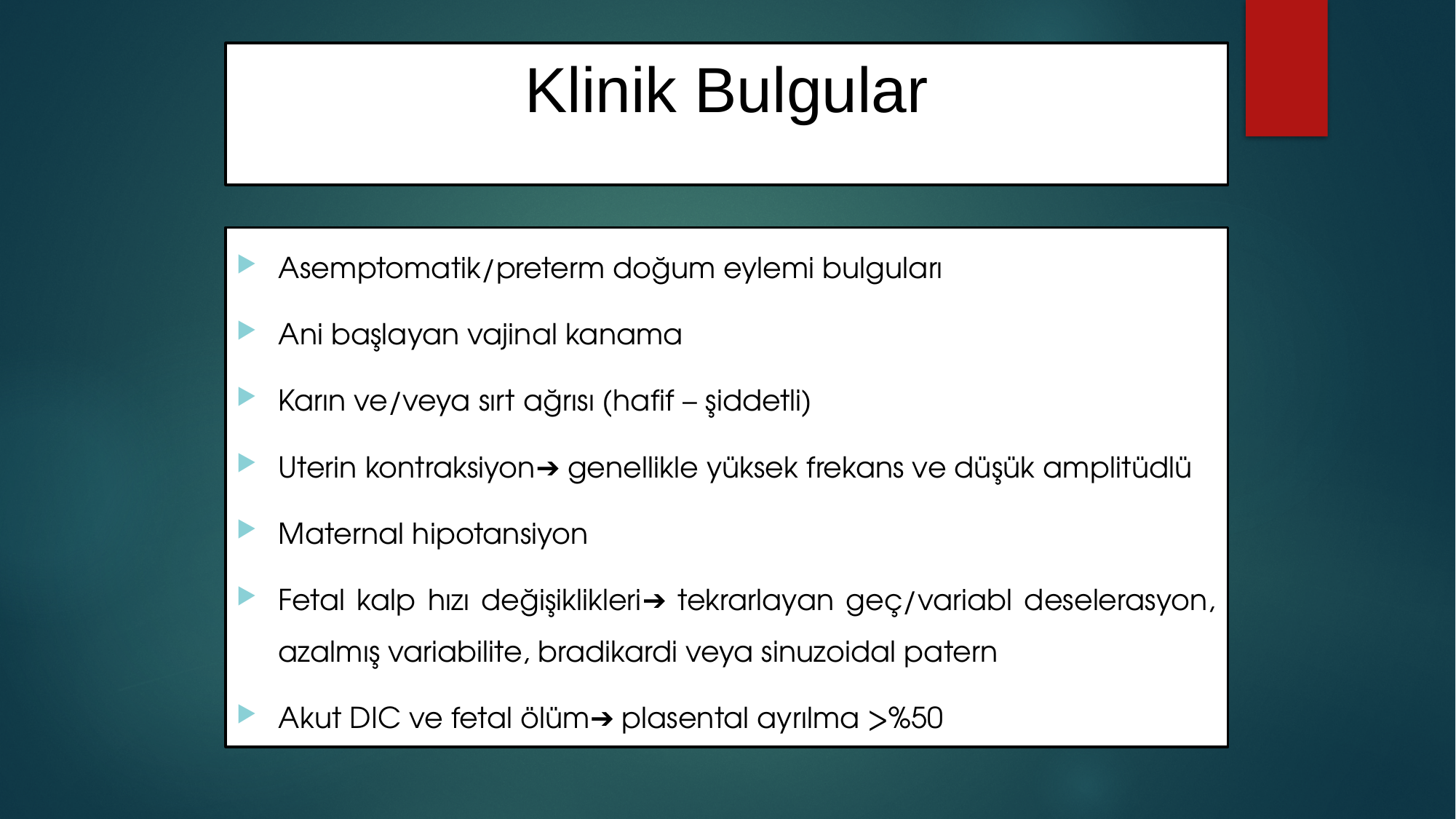

# Klinik Bulgular
Asemptomatik/preterm doğum eylemi bulguları
Ani başlayan vajinal kanama
Karın ve/veya sırt ağrısı (hafif – şiddetli)
Uterin kontraksiyon➔ genellikle yüksek frekans ve düşük amplitüdlü
Maternal hipotansiyon
Fetal kalp hızı değişiklikleri➔ tekrarlayan geç/variabl deselerasyon, azalmış variabilite, bradikardi veya sinuzoidal patern
Akut DIC ve fetal ölüm➔ plasental ayrılma >%50